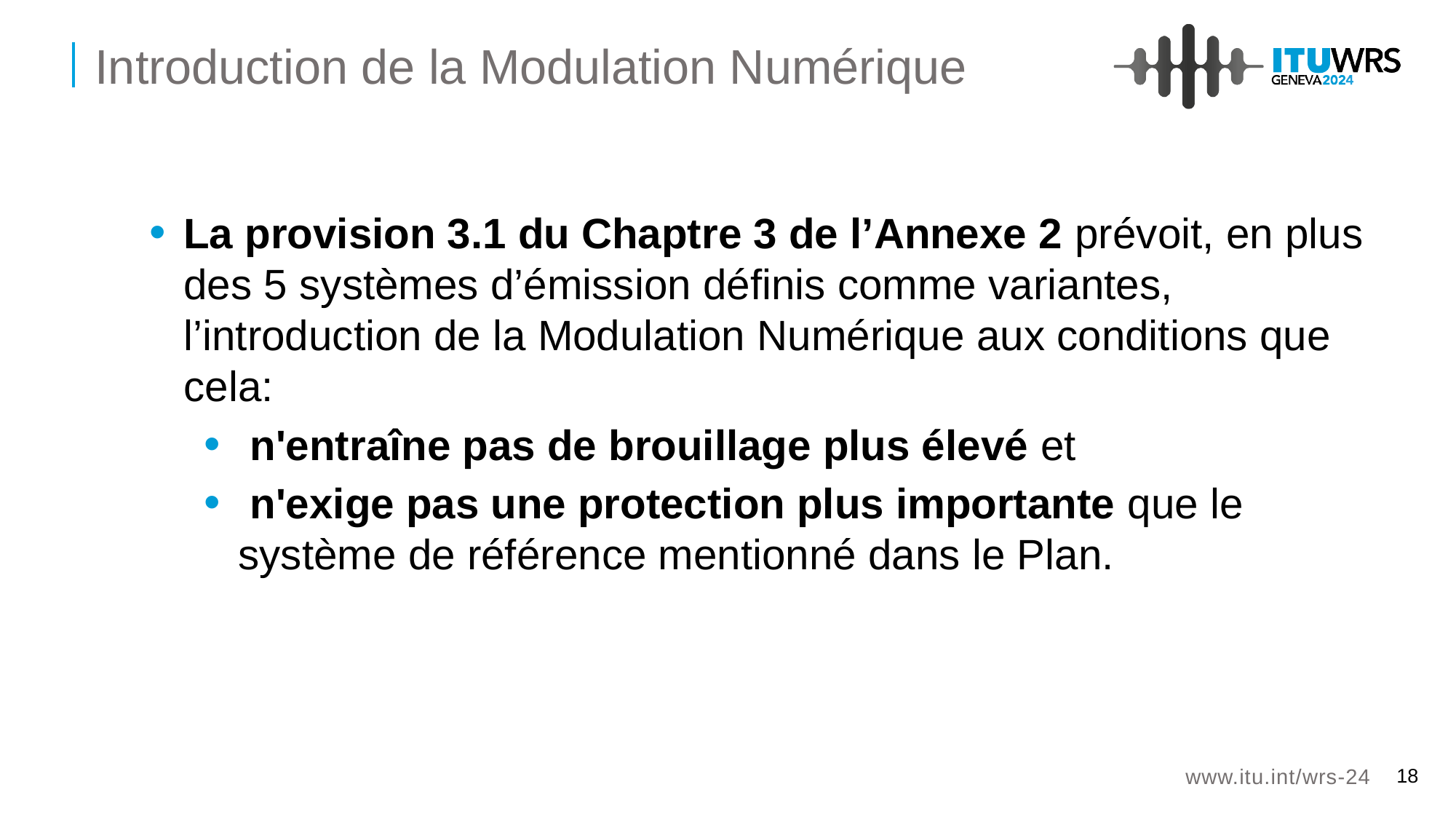

Introduction de la Modulation Numérique

La provision 3.1 du Chaptre 3 de l’Annexe 2 prévoit, en plus des 5 systèmes d’émission définis comme variantes, l’introduction de la Modulation Numérique aux conditions que cela:
 n'entraîne pas de brouillage plus élevé et
 n'exige pas une protection plus importante que le système de référence mentionné dans le Plan.